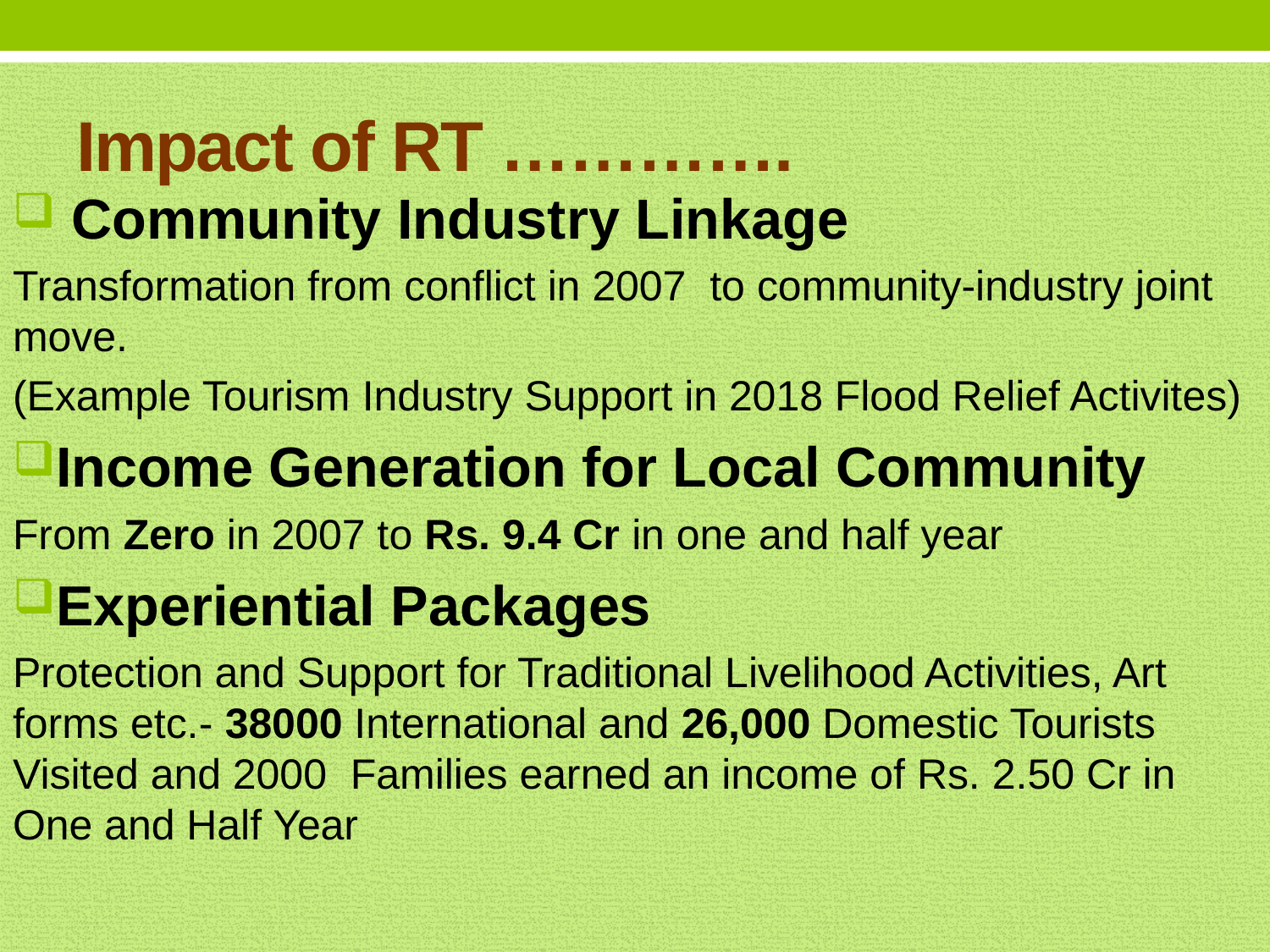

# Impact of RT ………….
 Community Industry Linkage
Transformation from conflict in 2007  to community-industry joint move.
(Example Tourism Industry Support in 2018 Flood Relief Activites)
Income Generation for Local Community
From Zero in 2007 to Rs. 9.4 Cr in one and half year
Experiential Packages
Protection and Support for Traditional Livelihood Activities, Art forms etc.- 38000 International and 26,000 Domestic Tourists Visited and 2000  Families earned an income of Rs. 2.50 Cr in One and Half Year